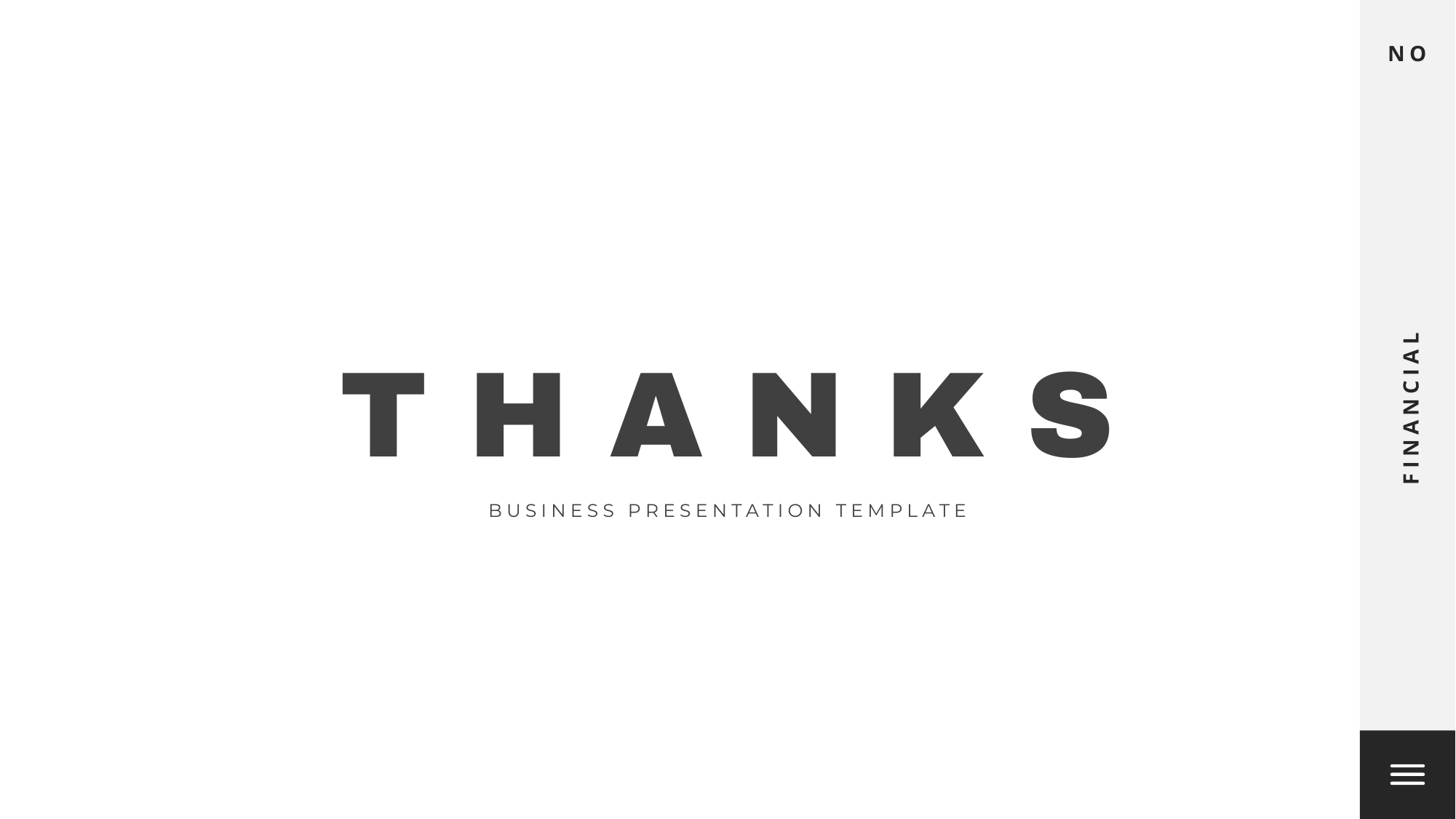

NO
FINANCIAL

T H A N K S
BUSINESS PRESENTATION TEMPLATE